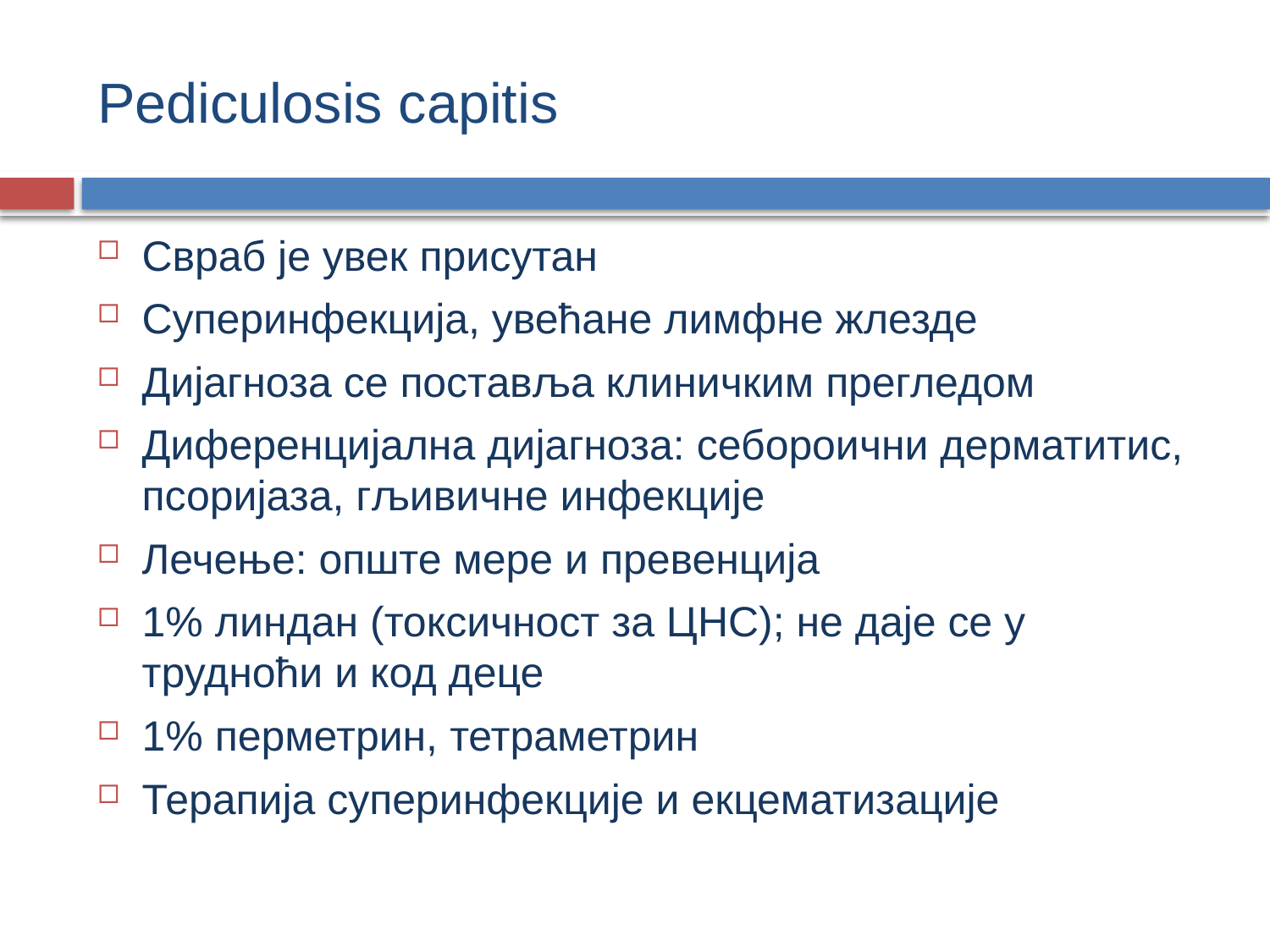

# Pediculosis capitis
Свраб је увек присутан
Суперинфекција, увећане лимфне жлезде
Дијагноза се поставља клиничким прегледом
Диференцијална дијагноза: себороични дерматитис, псоријаза, гљивичне инфекције
Лечење: опште мере и превенција
1% линдан (токсичност за ЦНС); не даје се у трудноћи и код деце
1% перметрин, тетраметрин
Терапија суперинфекције и екцематизације